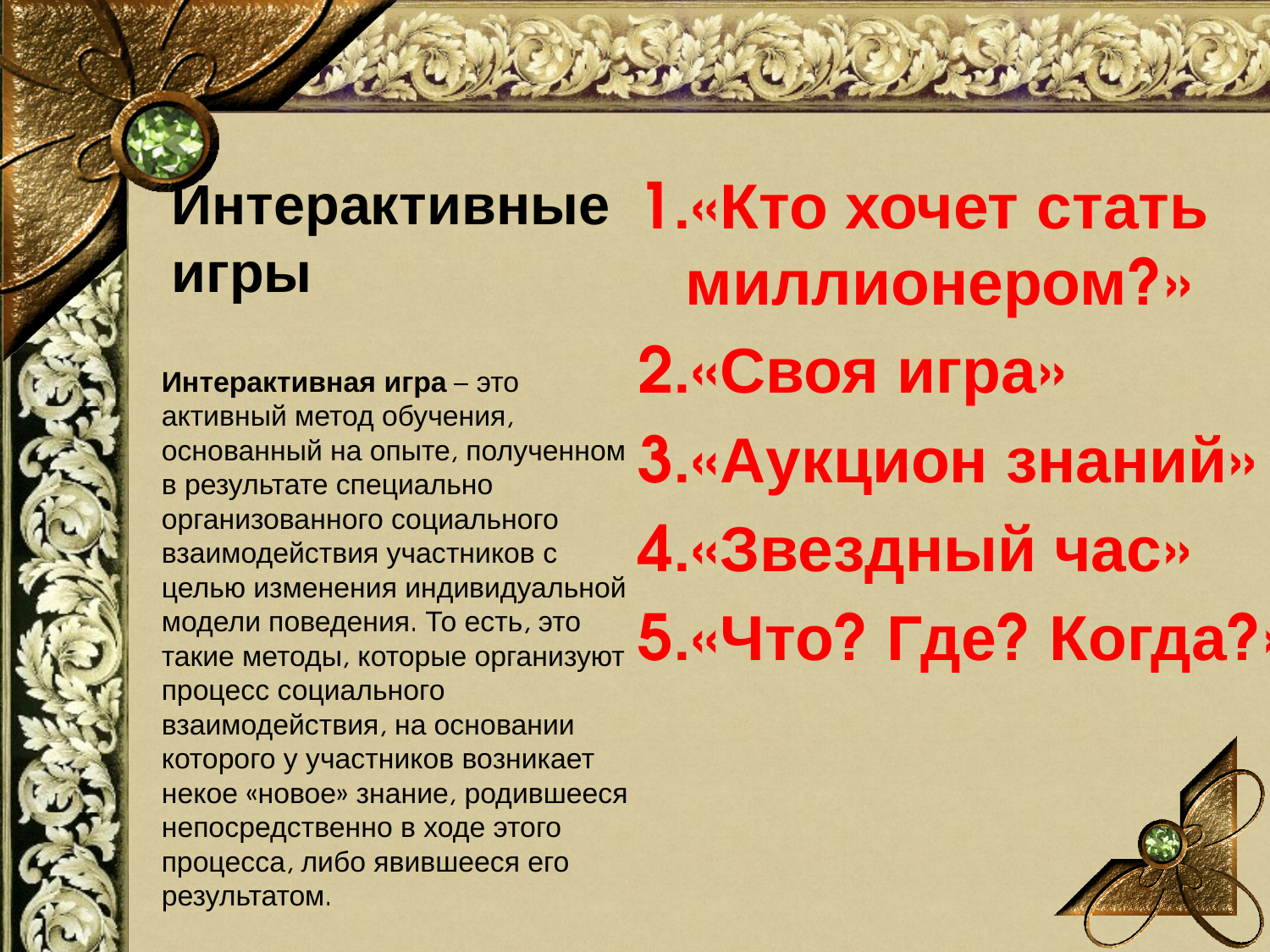

# Интерактивные игры
1.«Кто хочет стать миллионером?»
2.«Своя игра»
3.«Аукцион знаний»
4.«Звездный час»
5.«Что? Где? Когда?»

Интерактивная игра – это активный метод обучения, основанный на опыте, полученном в результате специально организованного социального взаимодействия участников с целью изменения индивидуальной модели поведения. То есть, это такие методы, которые организуют процесс социального взаимодействия, на основании которого у участников возникает некое «новое» знание, родившееся непосредственно в ходе этого процесса, либо явившееся его результатом.